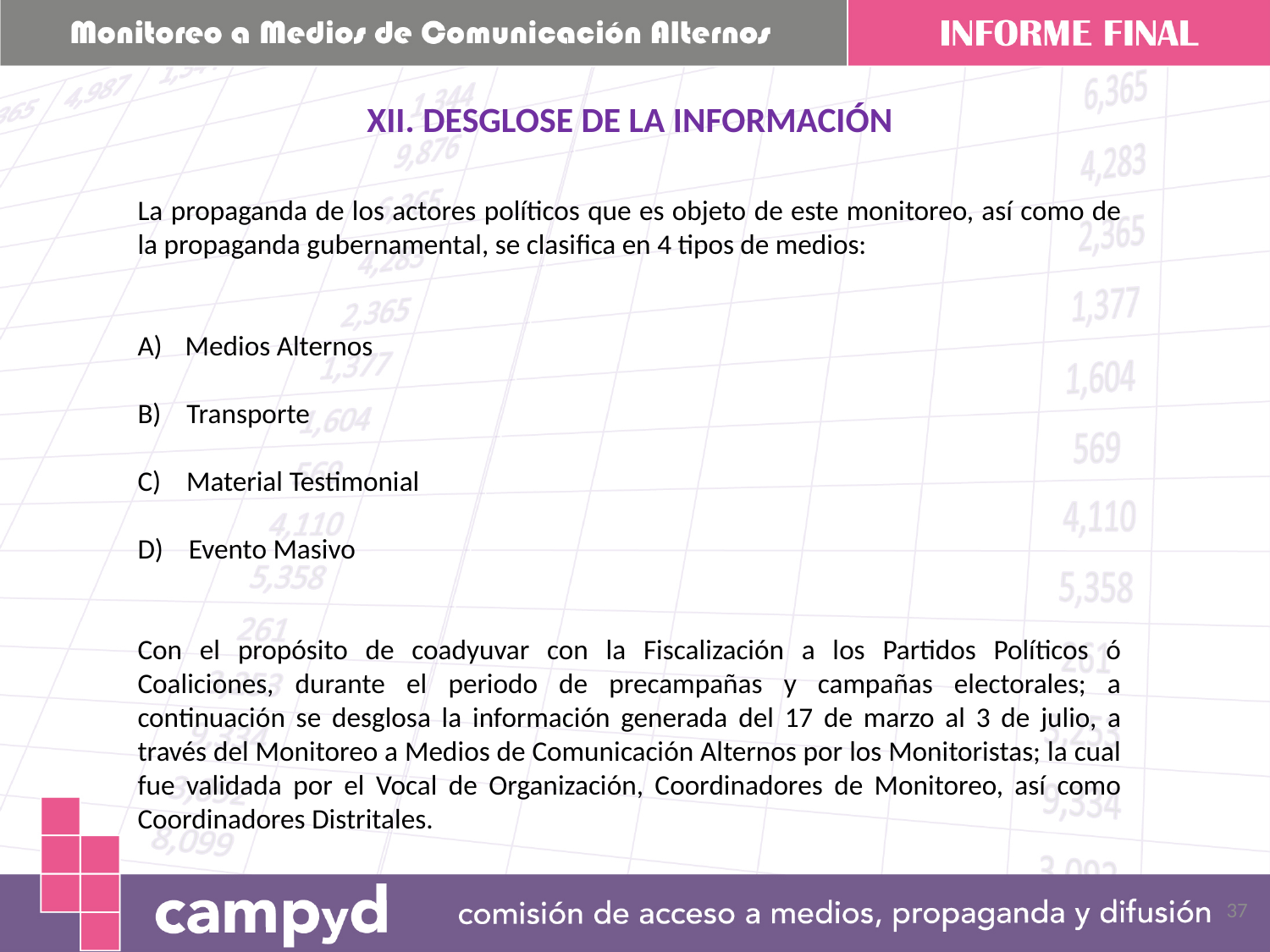

XII. DESGLOSE DE LA INFORMACIÓN

La propaganda de los actores políticos que es objeto de este monitoreo, así como de la propaganda gubernamental, se clasifica en 4 tipos de medios:

Medios Alternos

B)    Transporte

C)    Material Testimonial

D)    Evento Masivo

Con el propósito de coadyuvar con la Fiscalización a los Partidos Políticos ó Coaliciones, durante el periodo de precampañas y campañas electorales; a continuación se desglosa la información generada del 17 de marzo al 3 de julio, a través del Monitoreo a Medios de Comunicación Alternos por los Monitoristas; la cual fue validada por el Vocal de Organización, Coordinadores de Monitoreo, así como Coordinadores Distritales.

37